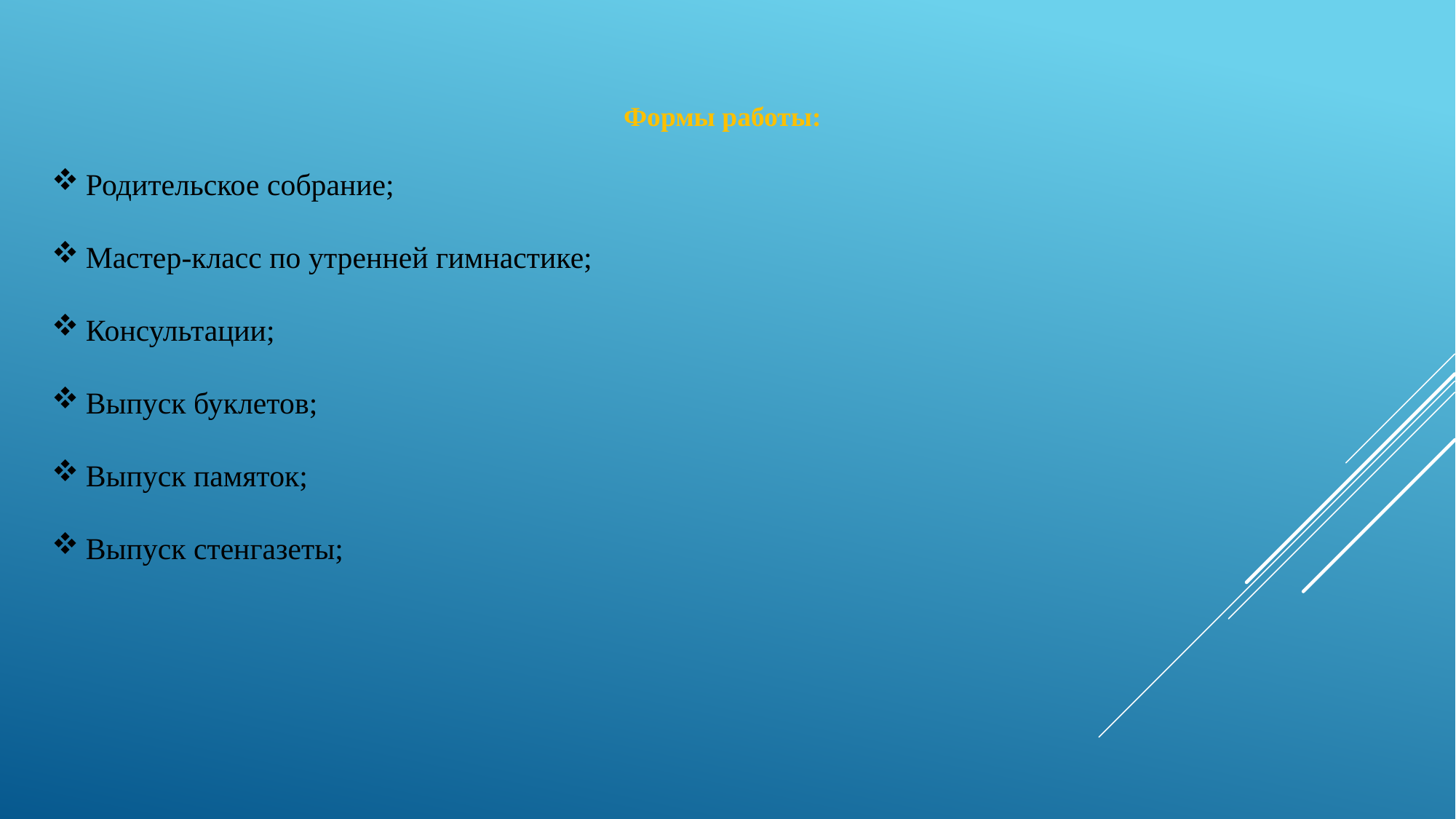

Формы работы:

Родительское собрание;

Мастер-класс по утренней гимнастике;

Консультации;

Выпуск буклетов;

Выпуск памяток;

Выпуск стенгазеты;